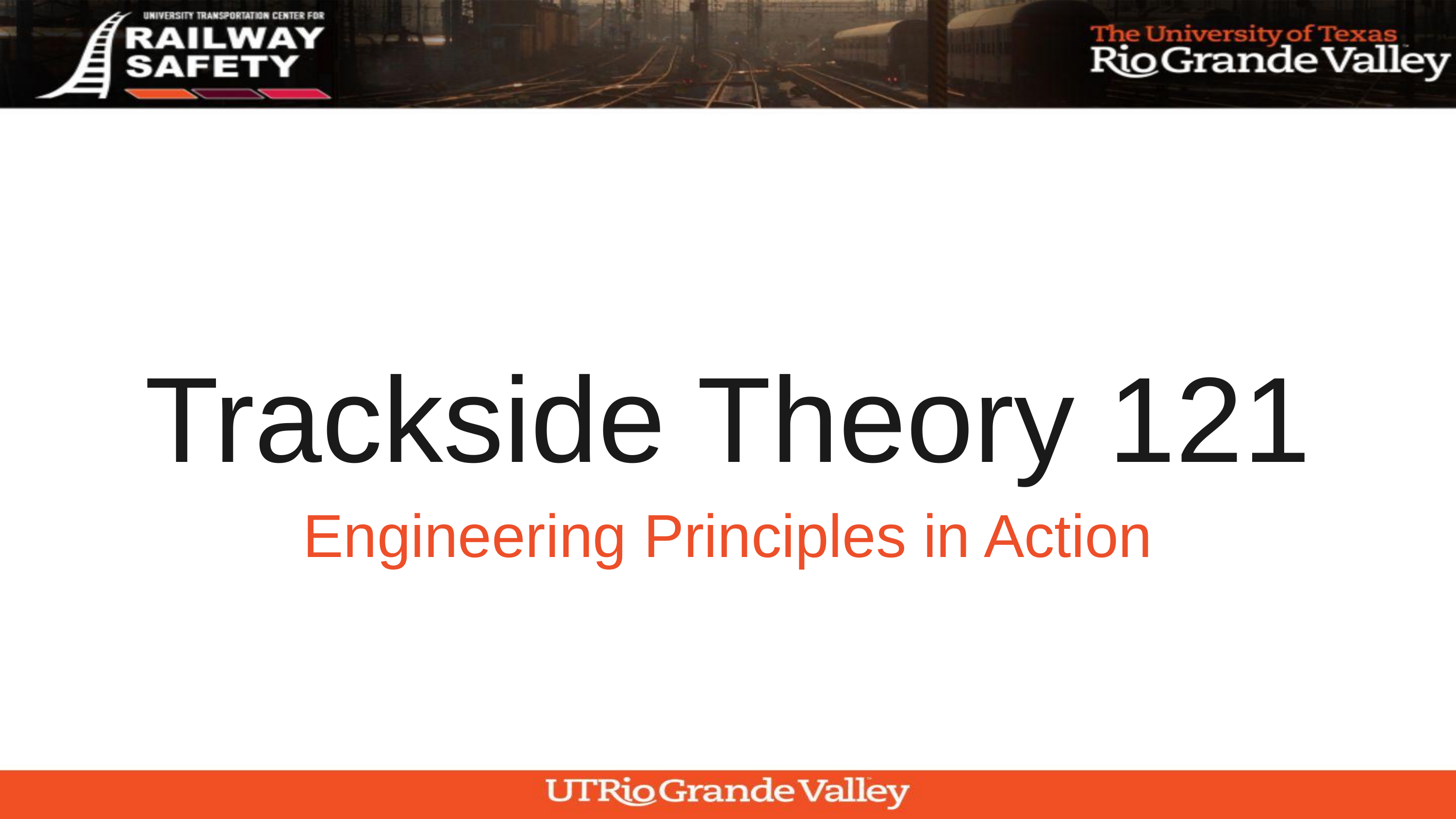

Trackside Theory 121
Engineering Principles in Action